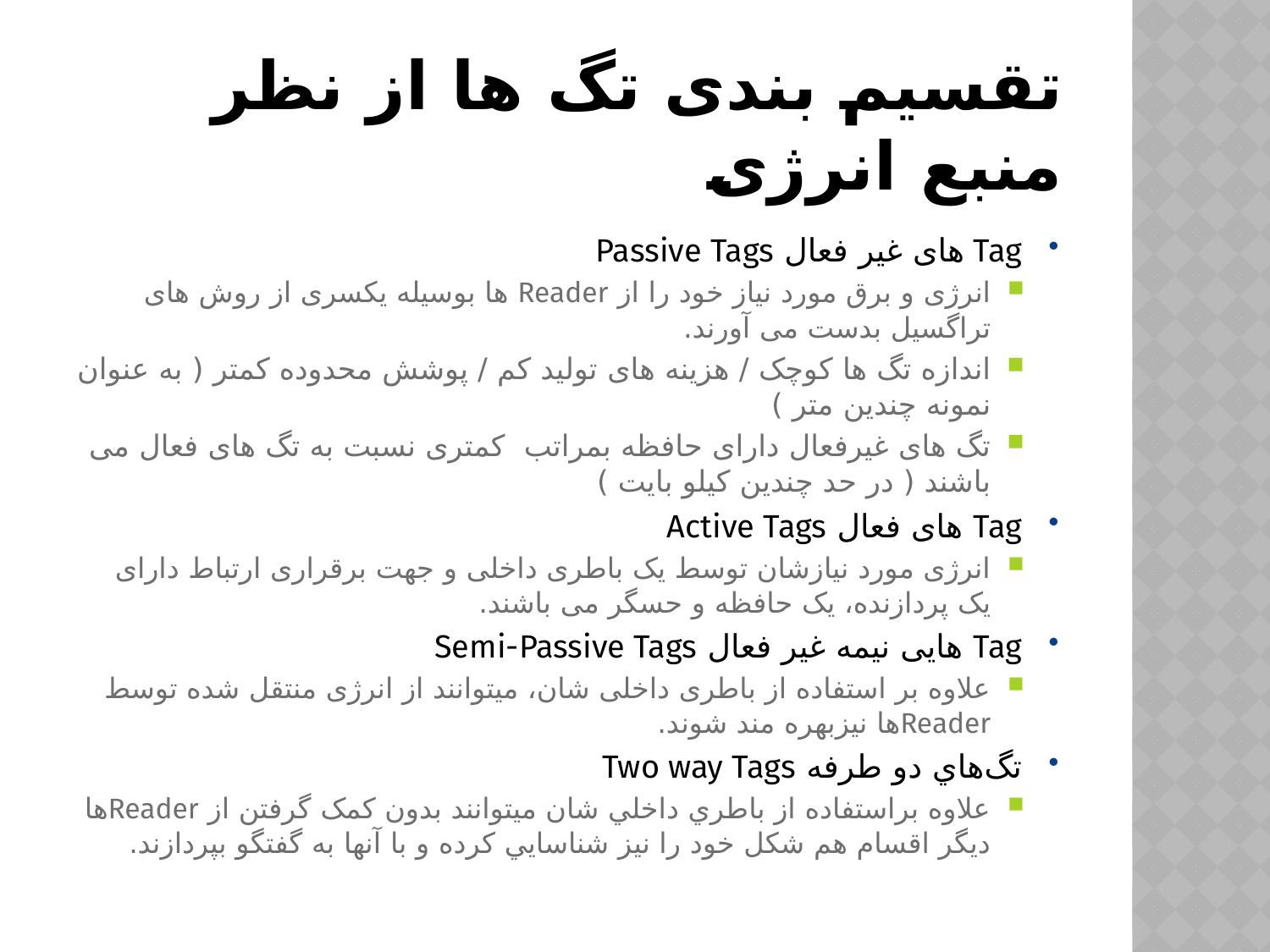

# تقسیم بندی تگ ها از نظر منبع انرژی
Tag های غیر فعال Passive Tags
انرژی و برق مورد نیاز خود را از Reader ها بوسیله یکسری از روش های تراگسیل بدست می آورند.
اندازه تگ ها کوچک / هزينه های توليد کم / پوشش محدوده کمتر ( به عنوان نمونه چندین متر )
تگ های غيرفعال دارای حافظه بمراتب  کمتری نسبت به تگ های فعال می باشند ( در حد چندین کیلو بایت )
Tag های فعال Active Tags
انرژی مورد نیازشان توسط یک باطری داخلی و جهت برقراری ارتباط دارای یک پردازنده، یک حافظه و حسگر می باشند.
Tag هایی نیمه غیر فعال Semi-Passive Tags
علاوه بر استفاده از باطری داخلی شان، میتوانند از انرژی منتقل شده توسط Readerها نیزبهره مند شوند.
تگ‌هاي دو طرفه Two way Tags
علاوه براستفاده از باطري داخلي شان ميتوانند بدون کمک گرفتن از Readerها ديگر اقسام هم شکل خود را نيز شناسايي کرده و با آنها به گفتگو بپردازند.